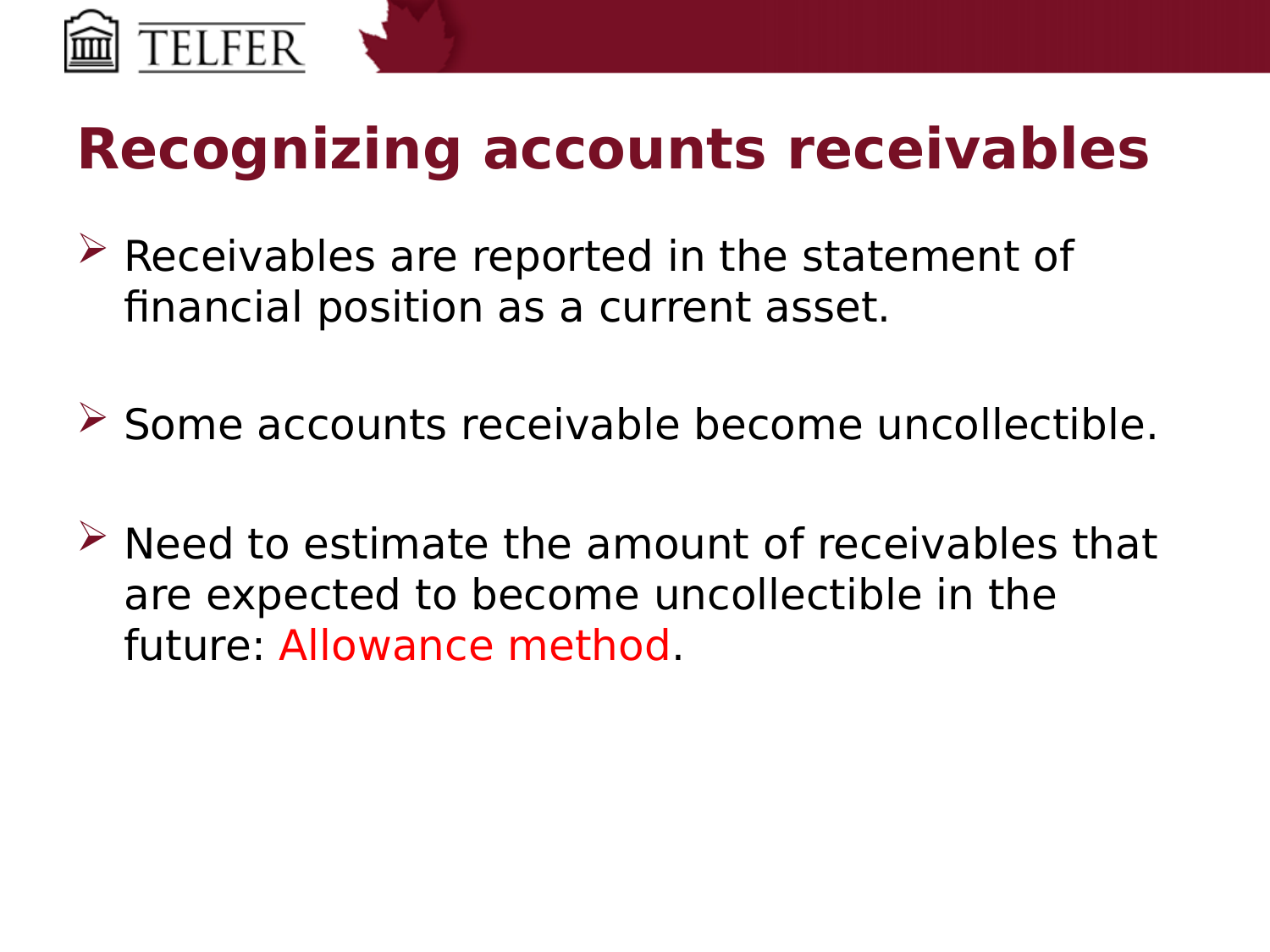

# Recognizing accounts receivables
Receivables are reported in the statement of financial position as a current asset.

Some accounts receivable become uncollectible.

Need to estimate the amount of receivables that are expected to become uncollectible in the future: Allowance method.